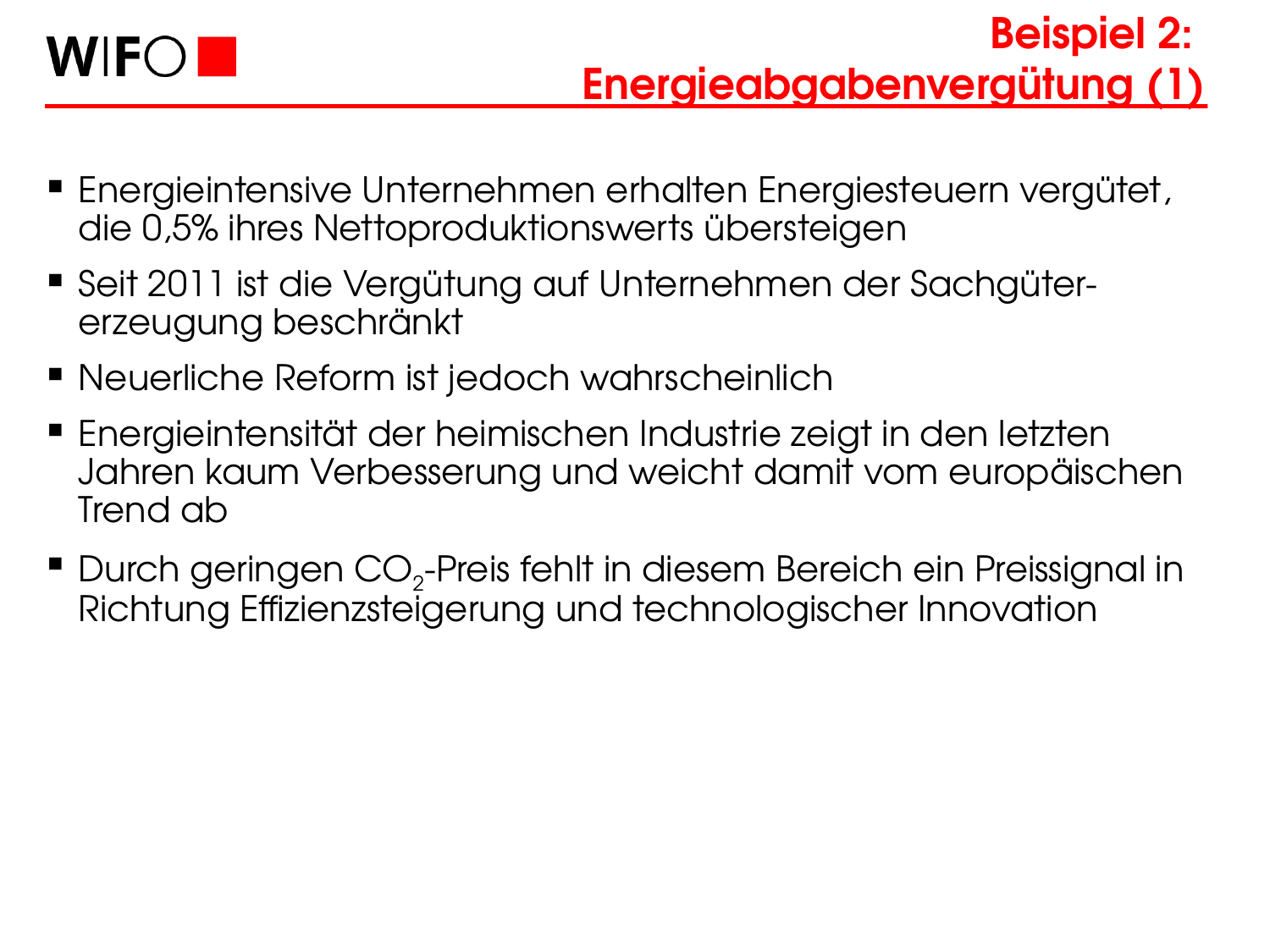

Beispiel 2:
Energieabgabenvergütung (1)
Energieintensive Unternehmen erhalten Energiesteuern vergütet, die 0,5% ihres Nettoproduktionswerts übersteigen
Seit 2011 ist die Vergütung auf Unternehmen der Sachgüter-erzeugung beschränkt
Neuerliche Reform ist jedoch wahrscheinlich
Energieintensität der heimischen Industrie zeigt in den letzten Jahren kaum Verbesserung und weicht damit vom europäischen Trend ab
Durch geringen CO2-Preis fehlt in diesem Bereich ein Preissignal in Richtung Effizienzsteigerung und technologischer Innovation